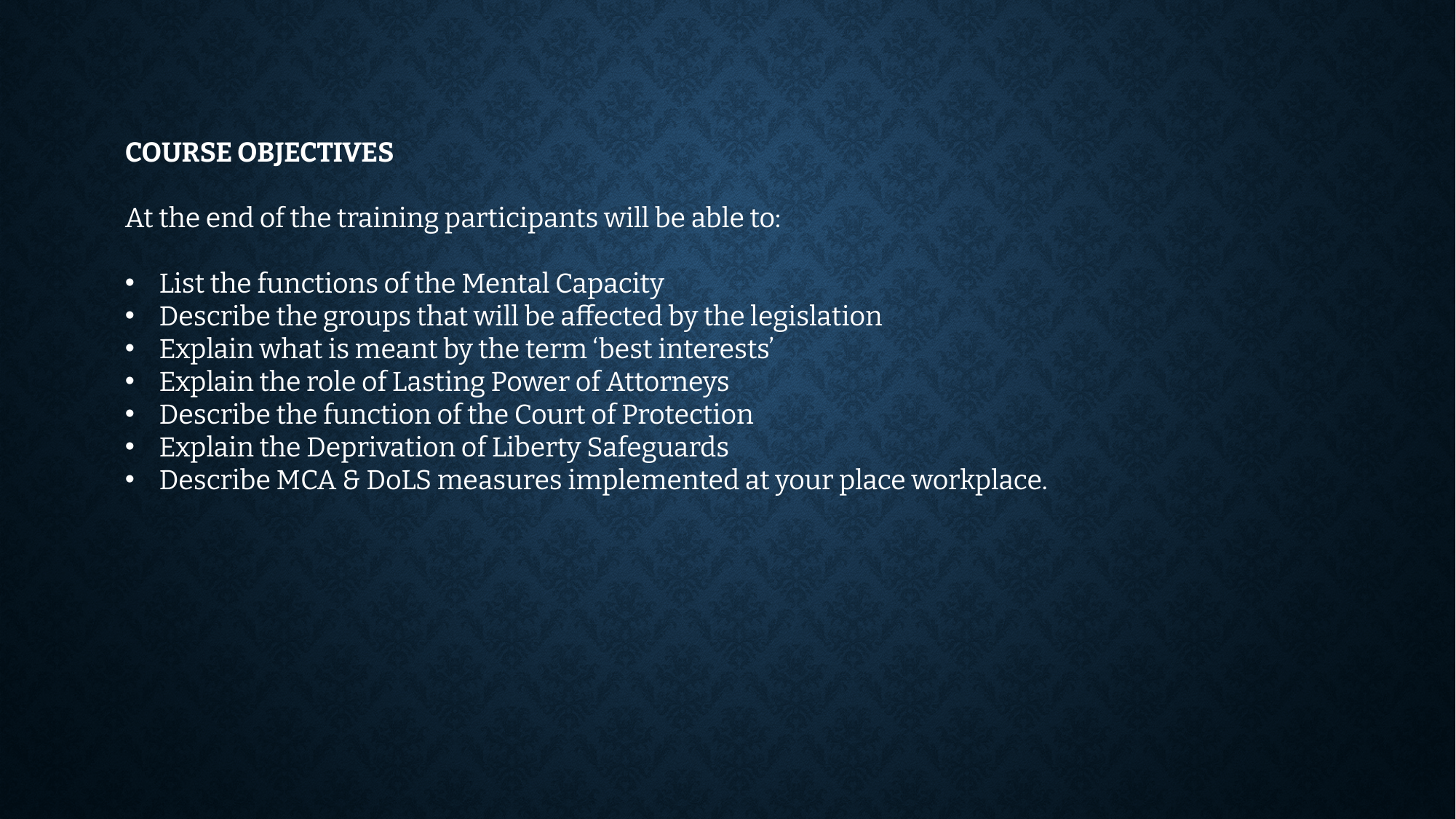

COURSE OBJECTIVES

At the end of the training participants will be able to:

List the functions of the Mental Capacity
Describe the groups that will be affected by the legislation
Explain what is meant by the term ‘best interests’
Explain the role of Lasting Power of Attorneys
Describe the function of the Court of Protection
Explain the Deprivation of Liberty Safeguards
Describe MCA & DoLS measures implemented at your place workplace.